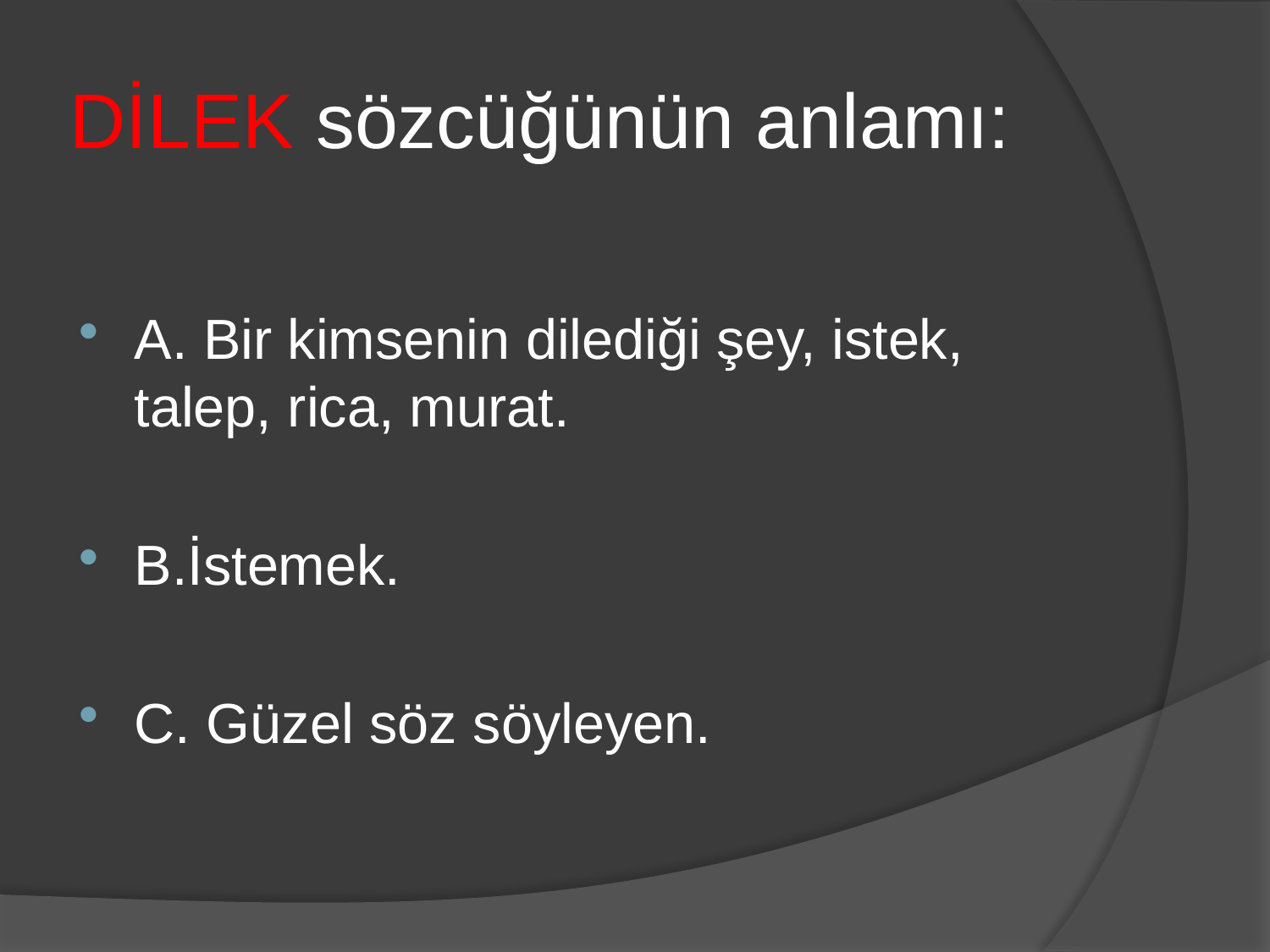

# DİLEK sözcüğünün anlamı:

A. Bir kimsenin dilediği şey, istek, talep, rica, murat.

B.İstemek.

C. Güzel söz söyleyen.